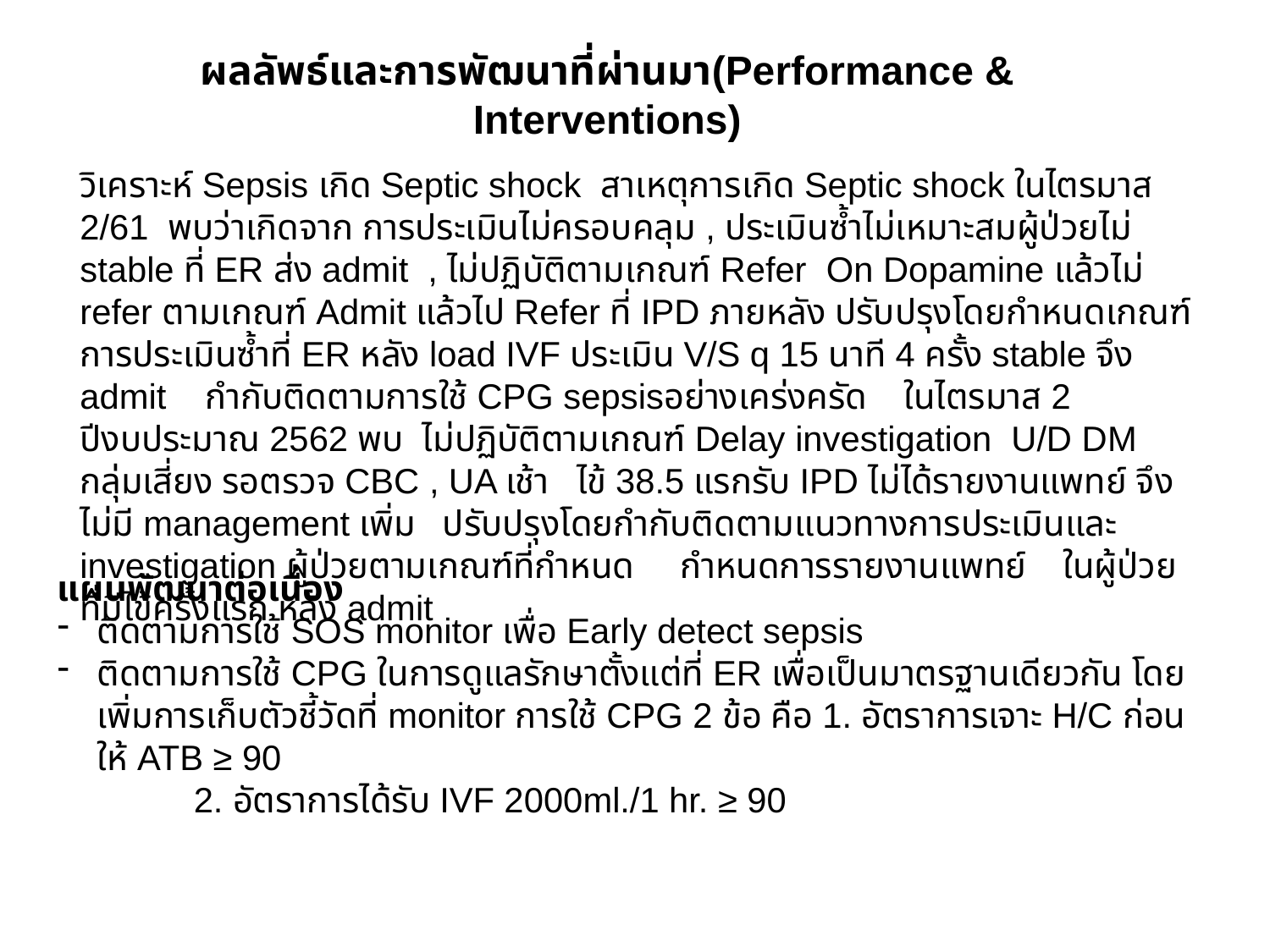

# ผลลัพธ์และการพัฒนาที่ผ่านมา(Performance & Interventions)
วิเคราะห์ Sepsis เกิด Septic shock  สาเหตุการเกิด Septic shock ในไตรมาส 2/61  พบว่าเกิดจาก การประเมินไม่ครอบคลุม , ประเมินซ้ำไม่เหมาะสมผู้ป่วยไม่ stable ที่ ER ส่ง admit  , ไม่ปฏิบัติตามเกณฑ์ Refer  On Dopamine แล้วไม่ refer ตามเกณฑ์ Admit แล้วไป Refer ที่ IPD ภายหลัง ปรับปรุงโดยกำหนดเกณฑ์การประเมินซ้ำที่ ER หลัง load IVF ประเมิน V/S q 15 นาที 4 ครั้ง stable จึง admit    กำกับติดตามการใช้ CPG sepsisอย่างเคร่งครัด    ในไตรมาส 2 ปีงบประมาณ 2562 พบ  ไม่ปฏิบัติตามเกณฑ์ Delay investigation  U/D DM กลุ่มเสี่ยง รอตรวจ CBC , UA เช้า   ไข้ 38.5 แรกรับ IPD ไม่ได้รายงานแพทย์ จึงไม่มี management เพิ่ม   ปรับปรุงโดยกำกับติดตามแนวทางการประเมินและ investigation ผู้ป่วยตามเกณฑ์ที่กำหนด     กำหนดการรายงานแพทย์    ในผู้ป่วยที่มีไข้ครั้งแรก หลัง admit

แผนพัฒนาต่อเนื่อง
ติดตามการใช้ SOS monitor เพื่อ Early detect sepsis
ติดตามการใช้ CPG ในการดูแลรักษาตั้งแต่ที่ ER เพื่อเป็นมาตรฐานเดียวกัน โดยเพิ่มการเก็บตัวชี้วัดที่ monitor การใช้ CPG 2 ข้อ คือ 1. อัตราการเจาะ H/C ก่อนให้ ATB ≥ 90
              2. อัตราการได้รับ IVF 2000ml./1 hr. ≥ 90